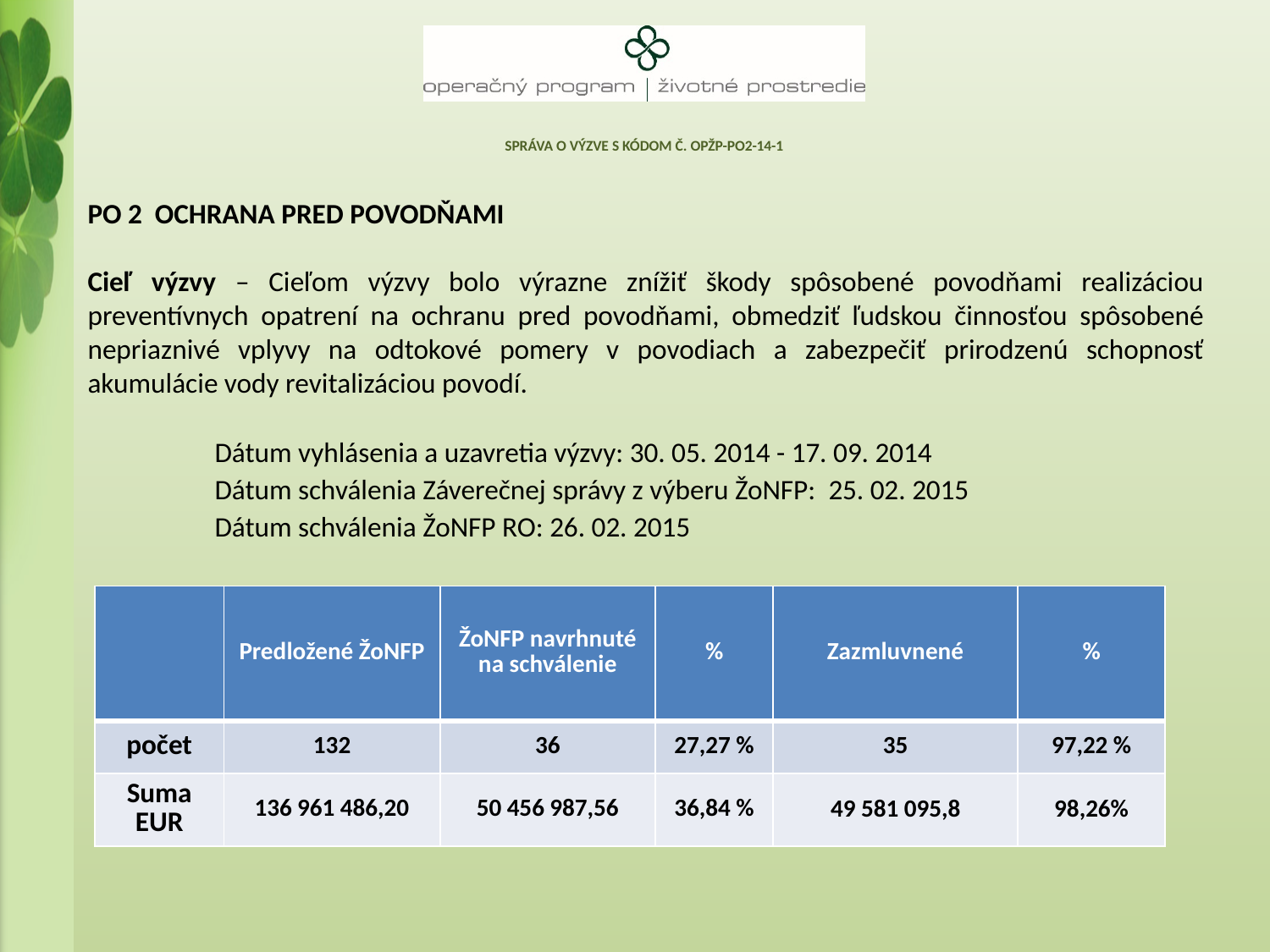

# Správa o výzve s kódom č. OPŽP-PO2-14-1
PO 2  OCHRANA PRED POVODŇAMI

Cieľ výzvy – Cieľom výzvy bolo výrazne znížiť škody spôsobené povodňami realizáciou preventívnych opatrení na ochranu pred povodňami, obmedziť ľudskou činnosťou spôsobené nepriaznivé vplyvy na odtokové pomery v povodiach a zabezpečiť prirodzenú schopnosť akumulácie vody revitalizáciou povodí.

	Dátum vyhlásenia a uzavretia výzvy: 30. 05. 2014 - 17. 09. 2014
	Dátum schválenia Záverečnej správy z výberu ŽoNFP:  25. 02. 2015
	Dátum schválenia ŽoNFP RO: 26. 02. 2015

|  | Predložené ŽoNFP | ŽoNFP navrhnuté na schválenie | % | Zazmluvnené | % |
| --- | --- | --- | --- | --- | --- |
| počet | 132 | 36 | 27,27 % | 35 | 97,22 % |
| Suma EUR | 136 961 486,20 | 50 456 987,56 | 36,84 % | 49 581 095,8 | 98,26% |